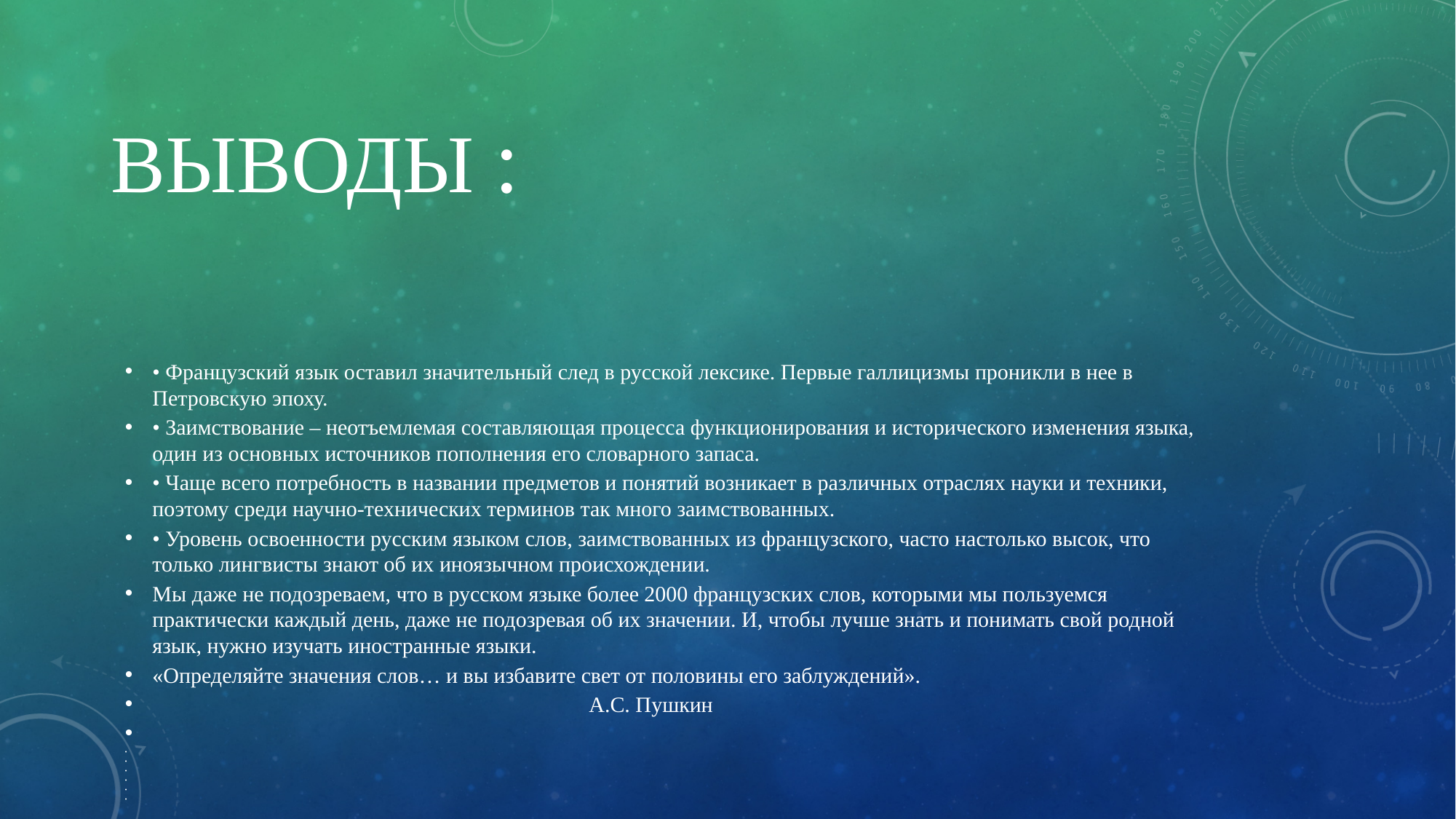

# Выводы :
• Французский язык оставил значительный след в русской лексике. Первые галлицизмы проникли в нее в Петровскую эпоху.
• Заимствование – неотъемлемая составляющая процесса функционирования и исторического изменения языка, один из основных источников пополнения его словарного запаса.
• Чаще всего потребность в названии предметов и понятий возникает в различных отраслях науки и техники, поэтому среди научно-технических терминов так много заимствованных.
• Уровень освоенности русским языком слов, заимствованных из французского, часто настолько высок, что только лингвисты знают об их иноязычном происхождении.
Мы даже не подозреваем, что в русском языке более 2000 французских слов, которыми мы пользуемся практически каждый день, даже не подозревая об их значении. И, чтобы лучше знать и понимать свой родной язык, нужно изучать иностранные языки.
«Определяйте значения слов… и вы избавите свет от половины его заблуждений».
                                                                                А.С. Пушкин